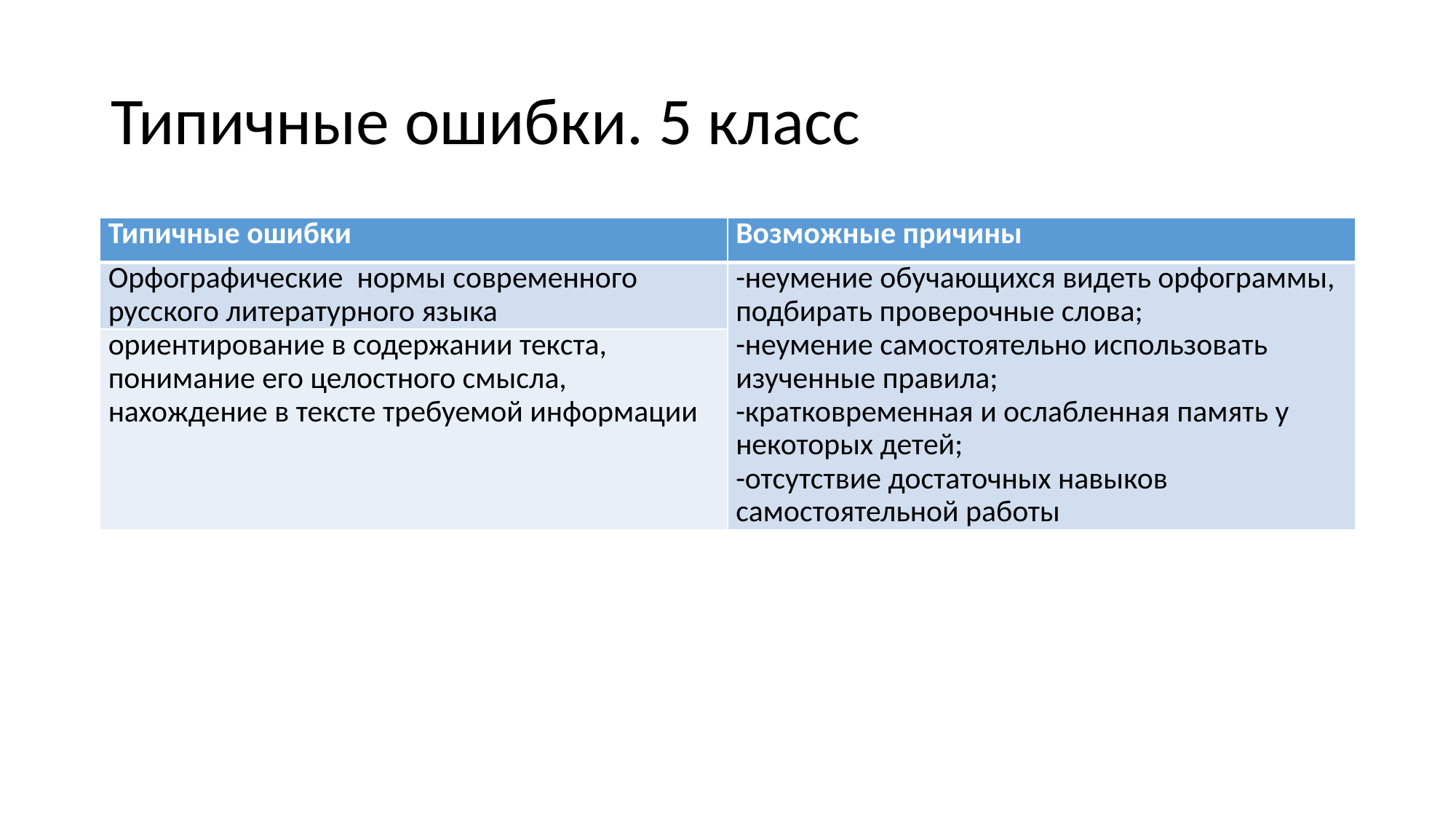

# Типичные ошибки. 5 класс
| Типичные ошибки | Возможные причины |
| --- | --- |
| Орфографические нормы современного русского литературного языка | -неумение обучающихся видеть орфограммы, подбирать проверочные слова; -неумение самостоятельно использовать изученные правила; -кратковременная и ослабленная память у некоторых детей; -отсутствие достаточных навыков самостоятельной работы |
| ориентирование в содержании текста, понимание его целостного смысла, нахождение в тексте требуемой информации |  |